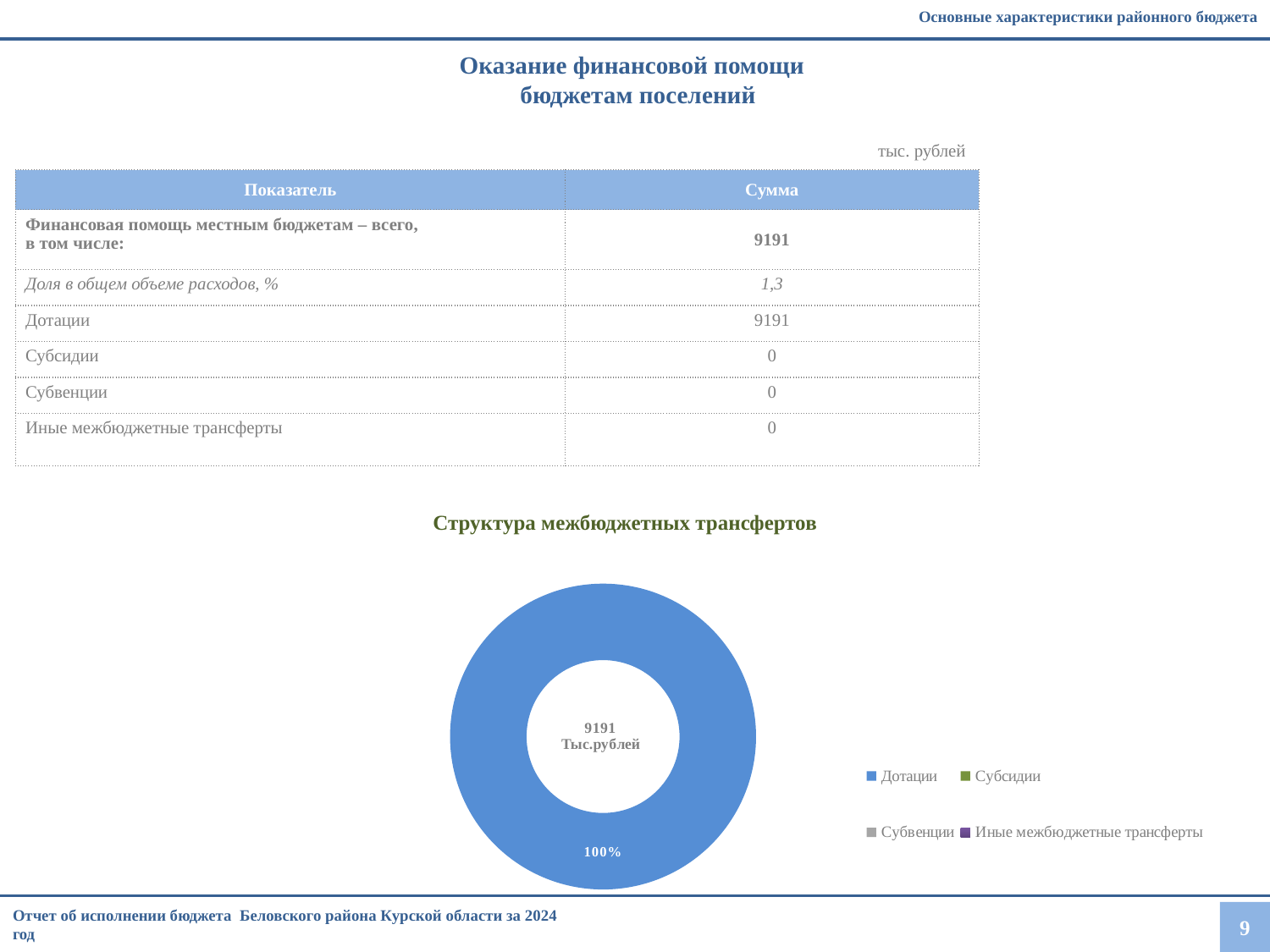

Основные характеристики районного бюджета
Оказание финансовой помощи
 бюджетам поселений
| тыс. рублей |  |
| --- | --- |
| Показатель | Сумма |
| Финансовая помощь местным бюджетам – всего, в том числе: | 9191 |
| Доля в общем объеме расходов, % | 1,3 |
| Дотации | 9191 |
| Субсидии | 0 |
| Субвенции | 0 |
| Иные межбюджетные трансферты | 0 |
Структура межбюджетных трансфертов

### Chart

| Category | Столбец1 |
|---|---|
| Дотации  | 9191.0 |
| Субсидии  | 0.0 |
| Субвенции  | 0.0 |
| Иные межбюджетные трансферты  | 0.0 |
Отчет об исполнении бюджета  Беловского района Курской области за 2024 год
9